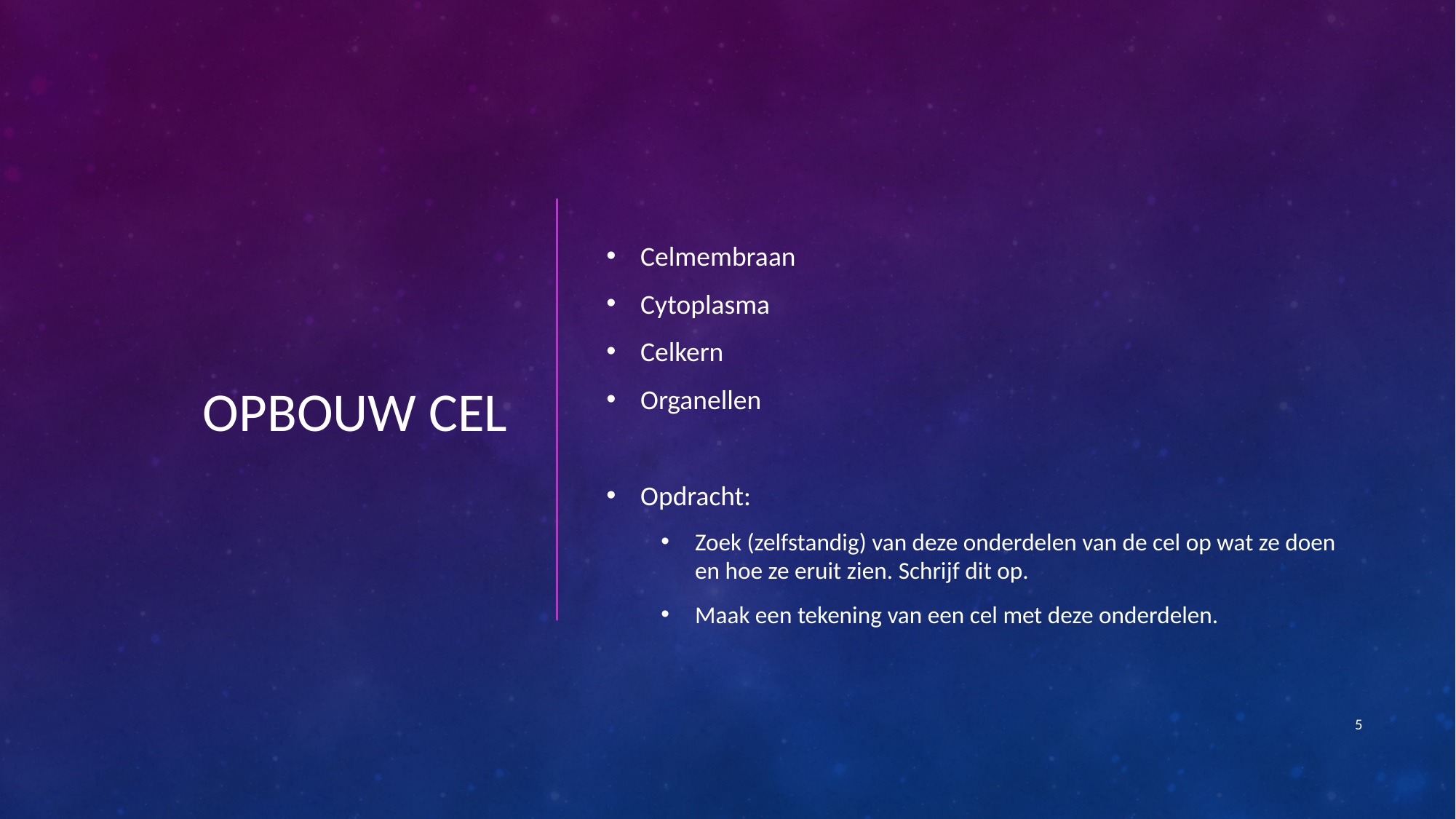

# Opbouw Cel

Celmembraan
Cytoplasma
Celkern
Organellen

Opdracht:
Zoek (zelfstandig) van deze onderdelen van de cel op wat ze doen en hoe ze eruit zien. Schrijf dit op.
Maak een tekening van een cel met deze onderdelen.
5